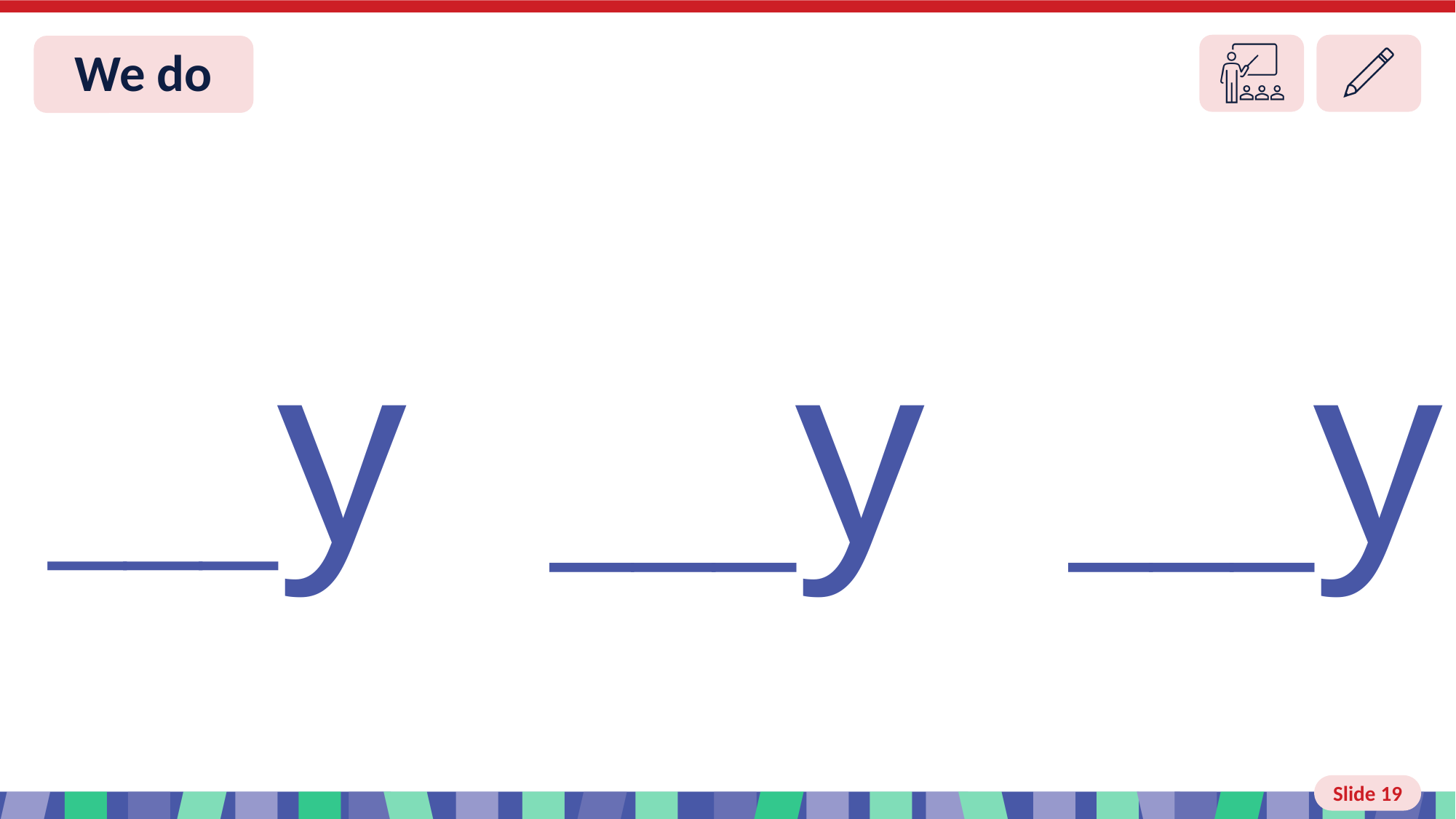

# Slide 19 We do
 ___y  ___y  ___y